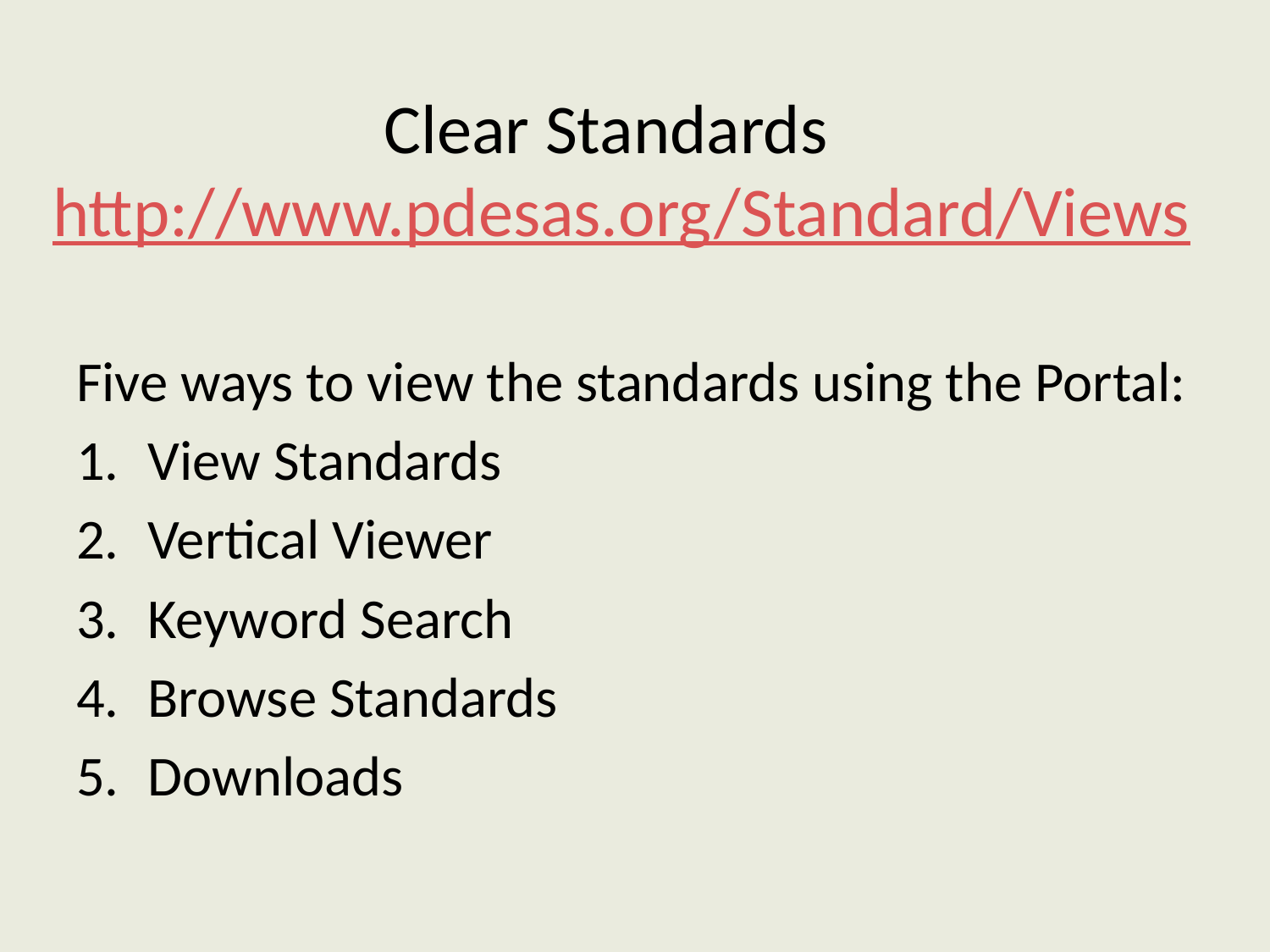

# Clear Standards   http://www.pdesas.org/Standard/Views
Five ways to view the standards using the Portal:
View Standards
Vertical Viewer
Keyword Search
Browse Standards
Downloads